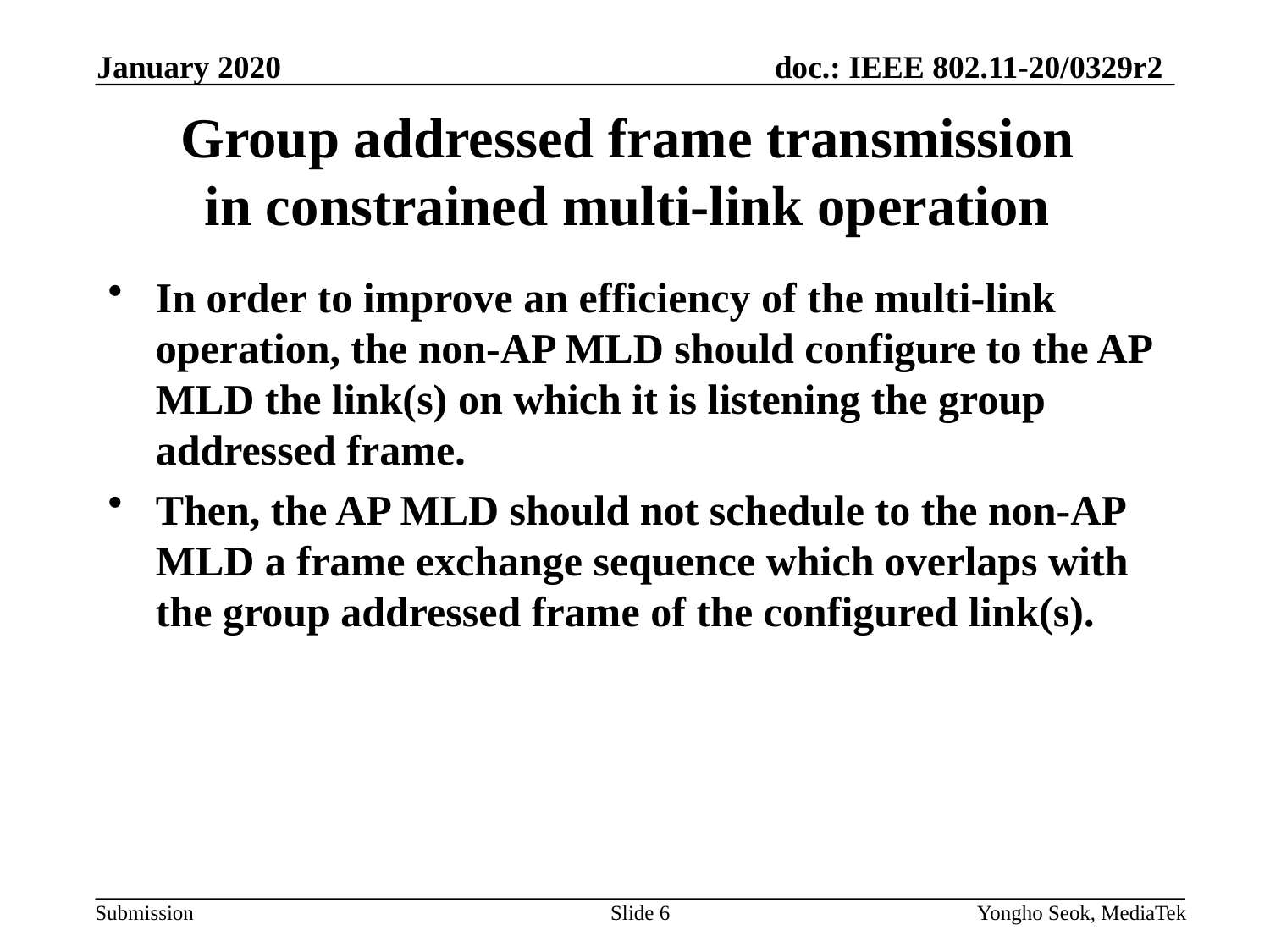

January 2020
# Group addressed frame transmission in constrained multi-link operation
In order to improve an efficiency of the multi-link operation, the non-AP MLD should configure to the AP MLD the link(s) on which it is listening the group addressed frame.
Then, the AP MLD should not schedule to the non-AP MLD a frame exchange sequence which overlaps with the group addressed frame of the configured link(s).

Slide 6
Yongho Seok, MediaTek